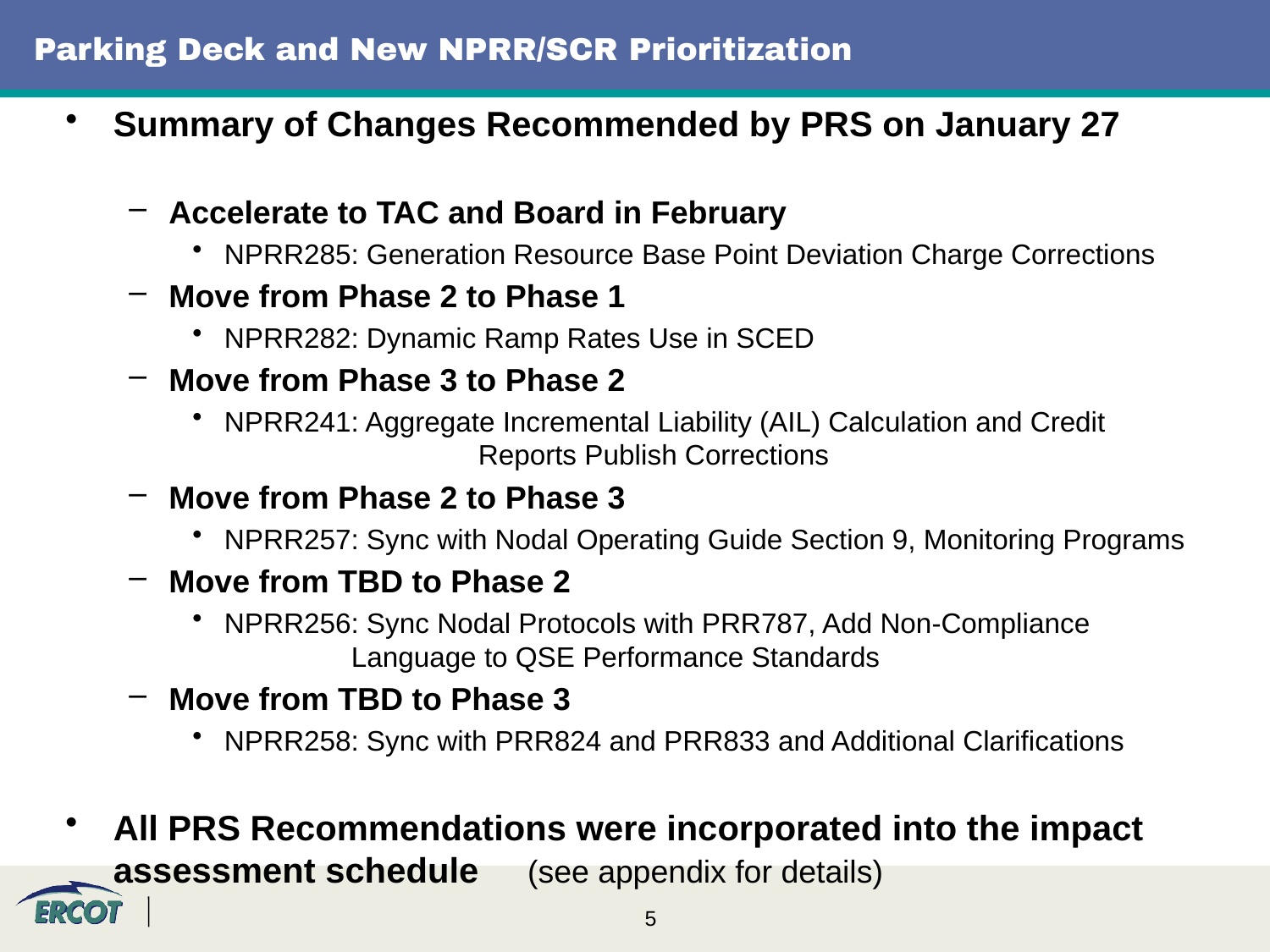

# Parking Deck and New NPRR/SCR Prioritization
Summary of Changes Recommended by PRS on January 27

Accelerate to TAC and Board in February
NPRR285: Generation Resource Base Point Deviation Charge Corrections
Move from Phase 2 to Phase 1
NPRR282: Dynamic Ramp Rates Use in SCED
Move from Phase 3 to Phase 2
NPRR241: Aggregate Incremental Liability (AIL) Calculation and Credit 		Reports Publish Corrections
Move from Phase 2 to Phase 3
NPRR257: Sync with Nodal Operating Guide Section 9, Monitoring Programs
Move from TBD to Phase 2
NPRR256: Sync Nodal Protocols with PRR787, Add Non-Compliance 		Language to QSE Performance Standards
Move from TBD to Phase 3
NPRR258: Sync with PRR824 and PRR833 and Additional Clarifications

All PRS Recommendations were incorporated into the impact assessment schedule     (see appendix for details)